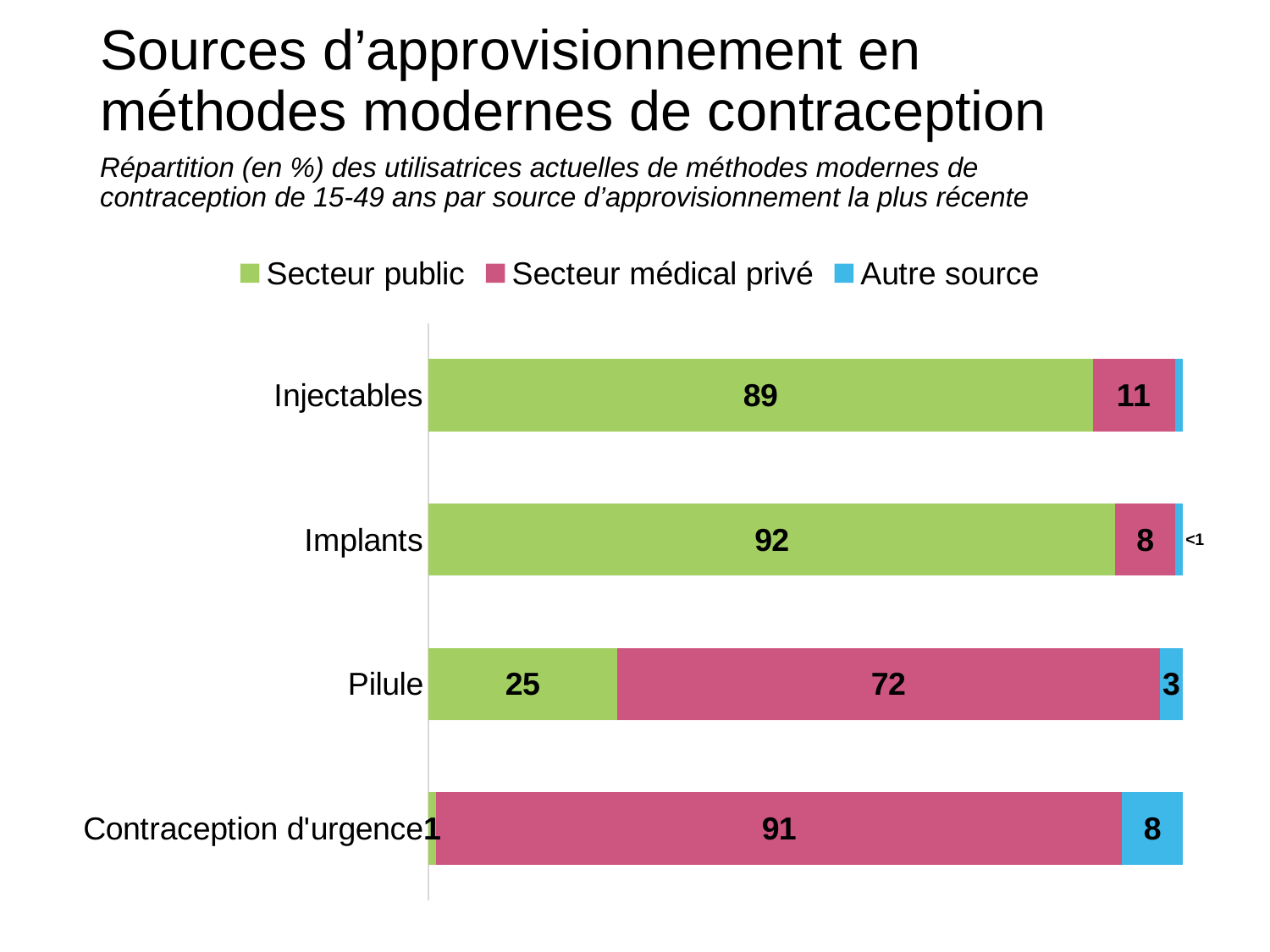

# Sources d’approvisionnement en méthodes modernes de contraception
Répartition (en %) des utilisatrices actuelles de méthodes modernes de contraception de 15-49 ans par source d’approvisionnement la plus récente

### Chart

| Category | Secteur public | Secteur médical privé | Autre source |
|---|---|---|---|
| Contraception d'urgence | 1.0 | 91.0 | 8.0 |
| Pilule | 25.0 | 72.0 | 3.0 |
| Implants | 92.0 | 8.0 | 1.0 |
| Injectables | 89.0 | 11.0 | 1.0 |